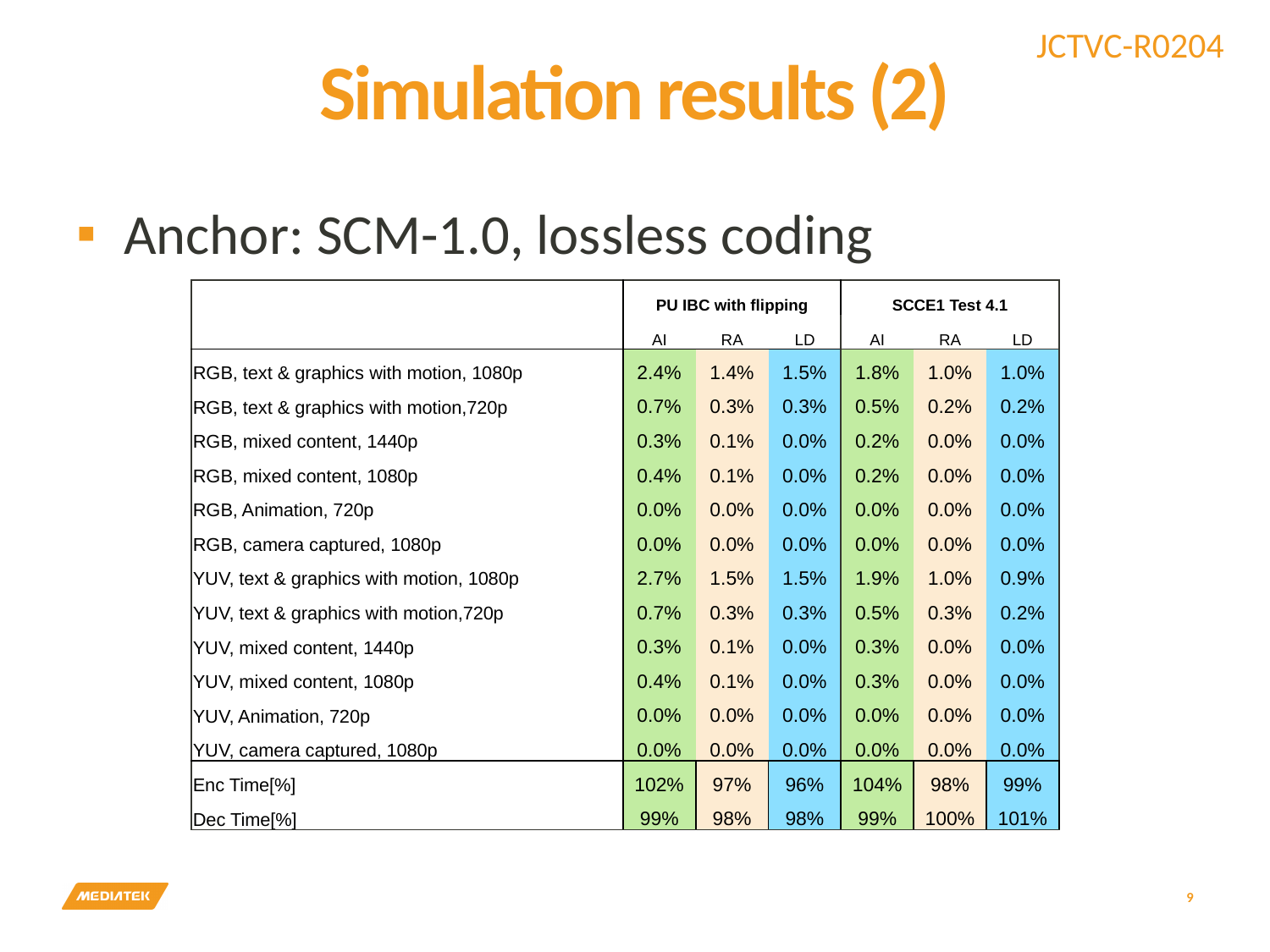

# Simulation results (2)
Anchor: SCM-1.0, lossless coding

|  | PU IBC with flipping |  |  | SCCE1 Test 4.1 |  |  |
| --- | --- | --- | --- | --- | --- | --- |
|  | AI | RA | LD | AI | RA | LD |
| RGB, text & graphics with motion, 1080p | 2.4% | 1.4% | 1.5% | 1.8% | 1.0% | 1.0% |
| RGB, text & graphics with motion,720p | 0.7% | 0.3% | 0.3% | 0.5% | 0.2% | 0.2% |
| RGB, mixed content, 1440p | 0.3% | 0.1% | 0.0% | 0.2% | 0.0% | 0.0% |
| RGB, mixed content, 1080p | 0.4% | 0.1% | 0.0% | 0.2% | 0.0% | 0.0% |
| RGB, Animation, 720p | 0.0% | 0.0% | 0.0% | 0.0% | 0.0% | 0.0% |
| RGB, camera captured, 1080p | 0.0% | 0.0% | 0.0% | 0.0% | 0.0% | 0.0% |
| YUV, text & graphics with motion, 1080p | 2.7% | 1.5% | 1.5% | 1.9% | 1.0% | 0.9% |
| YUV, text & graphics with motion,720p | 0.7% | 0.3% | 0.3% | 0.5% | 0.3% | 0.2% |
| YUV, mixed content, 1440p | 0.3% | 0.1% | 0.0% | 0.3% | 0.0% | 0.0% |
| YUV, mixed content, 1080p | 0.4% | 0.1% | 0.0% | 0.3% | 0.0% | 0.0% |
| YUV, Animation, 720p | 0.0% | 0.0% | 0.0% | 0.0% | 0.0% | 0.0% |
| YUV, camera captured, 1080p | 0.0% | 0.0% | 0.0% | 0.0% | 0.0% | 0.0% |
| Enc Time[%] | 102% | 97% | 96% | 104% | 98% | 99% |
| Dec Time[%] | 99% | 98% | 98% | 99% | 100% | 101% |
9